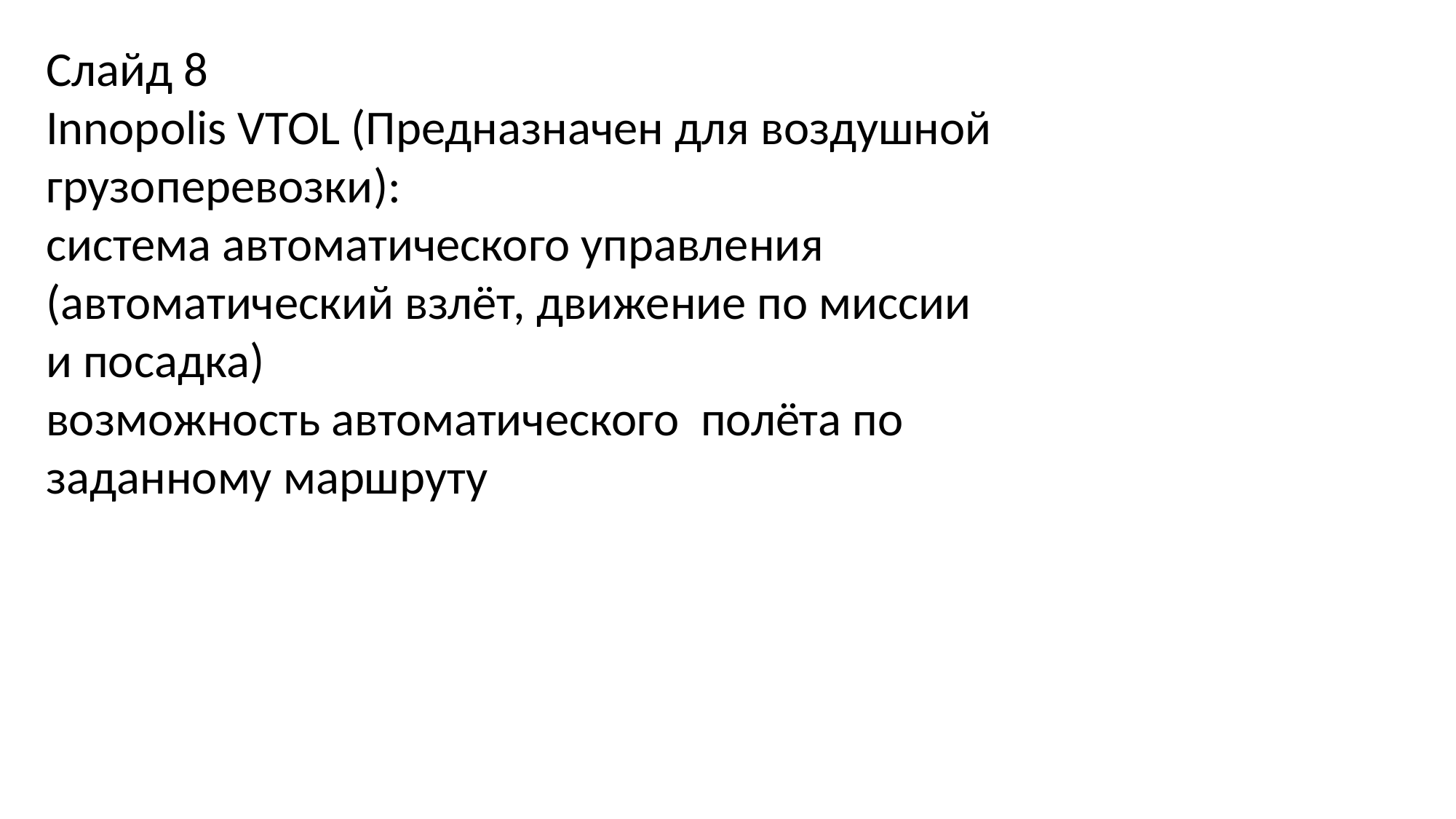

Слайд 8
Innopolis VTOL (Предназначен для воздушной грузоперевозки):
система автоматического управления  (автоматический взлёт, движение по миссии и посадка)
возможность автоматического  полёта по заданному маршруту